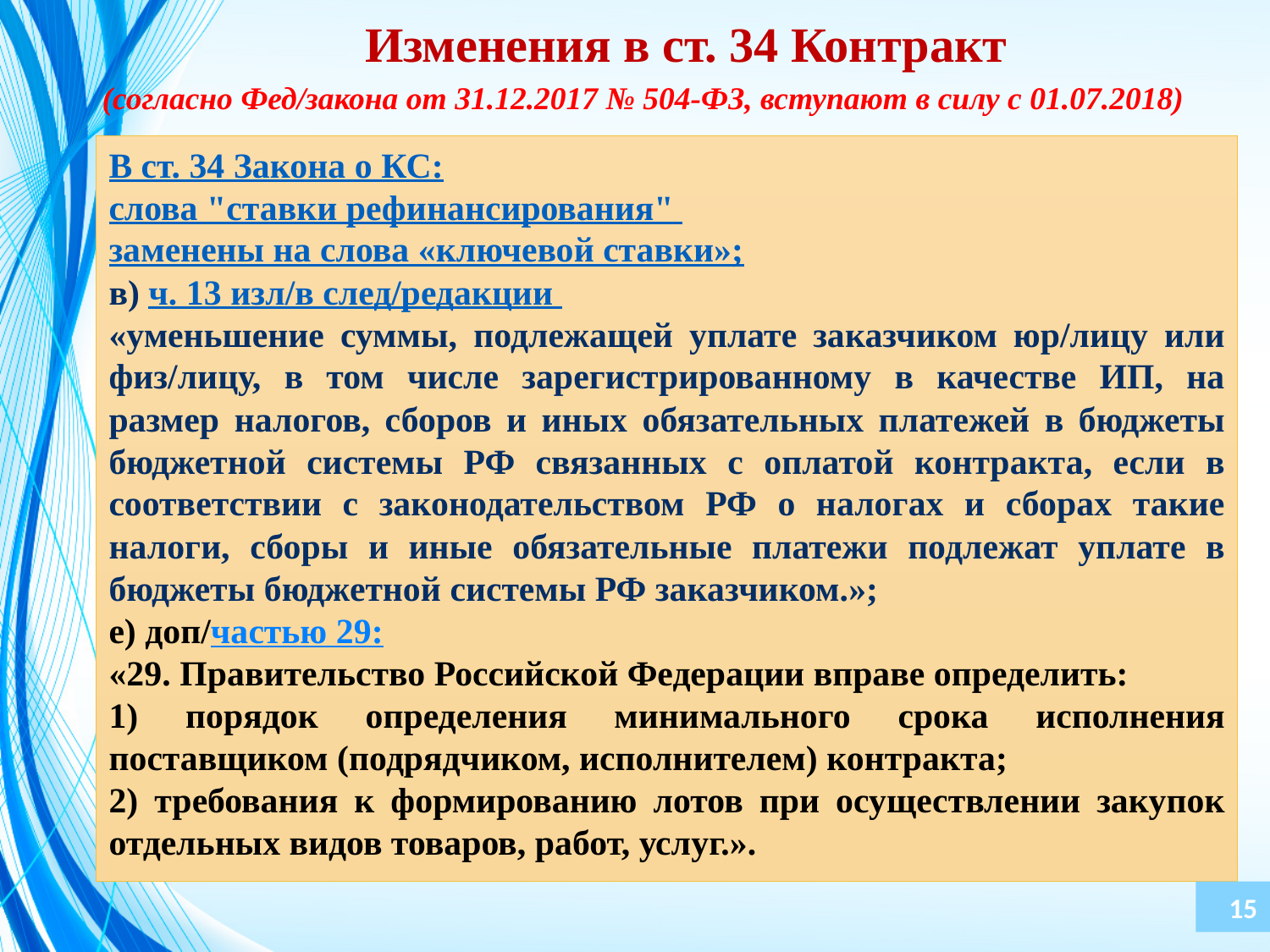

Изменения в ст. 34 Контракт
(согласно Фед/закона от 31.12.2017 № 504-ФЗ, вступают в силу с 01.07.2018)

В ст. 34 Закона о КС:
слова "ставки рефинансирования" заменены на слова «ключевой ставки»;
в) ч. 13 изл/в след/редакции
«уменьшение суммы, подлежащей уплате заказчиком юр/лицу или физ/лицу, в том числе зарегистрированному в качестве ИП, на размер налогов, сборов и иных обязательных платежей в бюджеты бюджетной системы РФ связанных с оплатой контракта, если в соответствии с законодательством РФ о налогах и сборах такие налоги, сборы и иные обязательные платежи подлежат уплате в бюджеты бюджетной системы РФ заказчиком.»;
е) доп/частью 29:
«29. Правительство Российской Федерации вправе определить:
1) порядок определения минимального срока исполнения поставщиком (подрядчиком, исполнителем) контракта;
2) требования к формированию лотов при осуществлении закупок отдельных видов товаров, работ, услуг.».
15